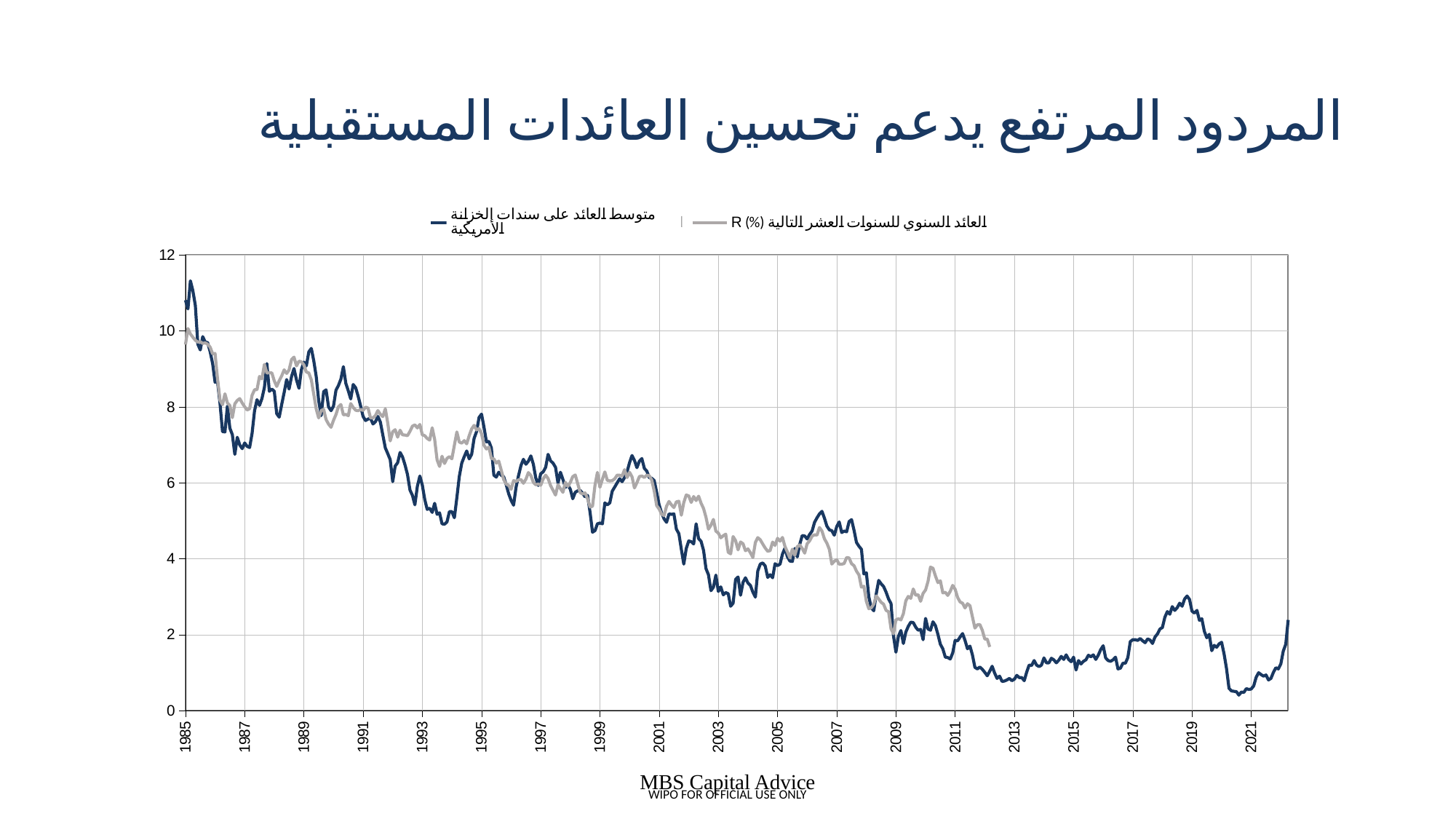

# المردود المرتفع يدعم تحسين العائدات المستقبلية

### Chart

| Category |  |  |
|---|---|---|
| 31078 | 10.81 | 9.641330748227347 |
| 31106 | 10.58 | 10.062464421500735 |
| 31135 | 11.32 | 9.92036907164308 |
| 31167 | 11.06 | 9.835499678645832 |
| 31198 | 10.67 | 9.752975947198166 |
| 31226 | 9.65 | 9.705803118195604 |
| 31259 | 9.5 | 9.716750064703959 |
| 31289 | 9.85 | 9.67152207397939 |
| 31320 | 9.71 | 9.687593034894675 |
| 31351 | 9.69 | 9.649593950730022 |
| 31380 | 9.45 | 9.572645231782957 |
| 31412 | 9.14 | 9.397018537634622 |
| 31443 | 8.65 | 9.406196374153964 |
| 31471 | 8.67 | 8.740380435450447 |
| 31502 | 8.09 | 8.17582478571947 |
| 31532 | 7.35 | 8.056685734139734 |
| 31562 | 7.34 | 8.344061503218654 |
| 31593 | 8.02 | 8.102794665817115 |
| 31624 | 7.44 | 8.035214830911741 |
| 31653 | 7.27 | 7.71717827043345 |
| 31685 | 6.75 | 8.080547946426591 |
| 31716 | 7.2 | 8.170239014741767 |
| 31744 | 7.0 | 8.218638104776517 |
| 31777 | 6.9 | 8.101678742881148 |
| 31807 | 7.05 | 8.003128177633954 |
| 31835 | 6.96 | 7.917635317832335 |
| 31867 | 6.93 | 7.950989343647137 |
| 31897 | 7.3 | 8.304071629534349 |
| 31926 | 7.9 | 8.452172317054064 |
| 31958 | 8.19 | 8.452723899955927 |
| 31989 | 8.04 | 8.801126554752713 |
| 32020 | 8.22 | 8.73706327668043 |
| 32050 | 8.51 | 9.11841640744457 |
| 32080 | 9.14 | 8.889472047224189 |
| 32111 | 8.41 | 8.89980886131218 |
| 32142 | 8.47 | 8.892759171290237 |
| 32171 | 8.41 | 8.685410203402881 |
| 32202 | 7.82 | 8.539561766613474 |
| 32233 | 7.73 | 8.6893804513779 |
| 32262 | 8.06 | 8.815409766546594 |
| 32294 | 8.38 | 8.976213470918353 |
| 32324 | 8.72 | 8.880156800512822 |
| 32353 | 8.47 | 8.971931749231274 |
| 32386 | 8.8 | 9.245369500784491 |
| 32416 | 9.01 | 9.310210693223198 |
| 32447 | 8.71 | 9.078601042347543 |
| 32477 | 8.49 | 9.203831706676297 |
| 32507 | 8.98 | 9.187810817575809 |
| 32539 | 9.18 | 9.107027084483676 |
| 32567 | 9.08 | 8.918308470267021 |
| 32598 | 9.45 | 8.89210033361421 |
| 32626 | 9.54 | 8.712717202496663 |
| 32659 | 9.22 | 8.340145219695259 |
| 32689 | 8.8 | 7.944341103167659 |
| 32720 | 8.17 | 7.709266216085027 |
| 32751 | 7.77 | 7.9013125780370075 |
| 32780 | 8.4 | 7.936127810765754 |
| 32812 | 8.45 | 7.666546440135534 |
| 32842 | 8.0 | 7.54655850884005 |
| 32871 | 7.9 | 7.462506936068294 |
| 32904 | 8.02 | 7.644821953171615 |
| 32932 | 8.44 | 7.799075061337788 |
| 32962 | 8.56 | 8.000632182779128 |
| 32993 | 8.73 | 8.063675720748748 |
| 33024 | 9.06 | 7.790617695185162 |
| 33053 | 8.62 | 7.801239516670265 |
| 33085 | 8.42 | 7.769968395109601 |
| 33116 | 8.21 | 8.08720616319654 |
| 33144 | 8.59 | 7.984079232887083 |
| 33177 | 8.5 | 7.911165040415511 |
| 33207 | 8.28 | 7.899963554424886 |
| 33238 | 8.02 | 7.9335567062712045 |
| 33269 | 7.75 | 7.904673675406542 |
| 33297 | 7.64 | 7.993517955373235 |
| 33326 | 7.68 | 7.96952574580547 |
| 33358 | 7.7 | 7.709710210413974 |
| 33389 | 7.55 | 7.708978321184418 |
| 33417 | 7.61 | 7.772592217118273 |
| 33450 | 7.75 | 7.902370974274703 |
| 33480 | 7.6 | 7.80568130474812 |
| 33511 | 7.26 | 7.745988525990839 |
| 33542 | 6.92 | 7.949283295855139 |
| 33571 | 6.77 | 7.5715573493452695 |
| 33603 | 6.61 | 7.103409461198652 |
| 33634 | 6.03 | 7.3446186799831 |
| 33662 | 6.44 | 7.4002690192424865 |
| 33694 | 6.53 | 7.203004449239799 |
| 33724 | 6.8 | 7.385475511583081 |
| 33753 | 6.68 | 7.2639235169633025 |
| 33785 | 6.47 | 7.257911956654908 |
| 33816 | 6.22 | 7.242931254011566 |
| 33847 | 5.81 | 7.356665142282864 |
| 33877 | 5.67 | 7.491802166378676 |
| 33907 | 5.42 | 7.5270597989463965 |
| 33938 | 5.91 | 7.446297158544127 |
| 33969 | 6.18 | 7.537750198108654 |
| 33998 | 5.94 | 7.26481237405649 |
| 34026 | 5.56 | 7.2420306463831565 |
| 34059 | 5.3 | 7.167945239646102 |
| 34089 | 5.33 | 7.125016377729025 |
| 34120 | 5.22 | 7.449811906420848 |
| 34150 | 5.46 | 7.144400792623102 |
| 34180 | 5.17 | 6.603232442650125 |
| 34212 | 5.21 | 6.432928294790187 |
| 34242 | 4.92 | 6.700121110845174 |
| 34271 | 4.91 | 6.510983118033977 |
| 34303 | 4.97 | 6.6436271453193 |
| 34334 | 5.24 | 6.690004183425756 |
| 34365 | 5.24 | 6.633843755467112 |
| 34393 | 5.08 | 6.988559452241333 |
| 34424 | 5.61 | 7.340077080101409 |
| 34453 | 6.17 | 7.072673532253219 |
| 34485 | 6.52 | 7.046363854643673 |
| 34515 | 6.69 | 7.112017216939108 |
| 34544 | 6.84 | 7.026741518656252 |
| 34577 | 6.63 | 7.241407395538005 |
| 34607 | 6.75 | 7.419133725635987 |
| 34638 | 7.17 | 7.513548166541284 |
| 34668 | 7.35 | 7.393993290228281 |
| 34698 | 7.72 | 7.427726210967393 |
| 34730 | 7.81 | 7.298416672487036 |
| 34758 | 7.47 | 6.989785781697307 |
| 34789 | 7.08 | 6.891650930160182 |
| 34817 | 7.09 | 6.940593966494362 |
| 34850 | 6.92 | 6.645489685805913 |
| 34880 | 6.2 | 6.629729805901746 |
| 34911 | 6.15 | 6.520547856772723 |
| 34942 | 6.28 | 6.572212550643314 |
| 34971 | 6.2 | 6.334301769903547 |
| 35003 | 6.16 | 6.086146460632619 |
| 35033 | 5.95 | 5.968345696200899 |
| 35062 | 5.71 | 5.928603274376698 |
| 35095 | 5.54 | 5.828232366179805 |
| 35124 | 5.41 | 6.058472786900012 |
| 35153 | 5.88 | 6.039060796654283 |
| 35185 | 6.19 | 6.078119686705179 |
| 35216 | 6.46 | 6.086412460270267 |
| 35244 | 6.62 | 5.987415651810352 |
| 35277 | 6.49 | 6.094871165040658 |
| 35307 | 6.57 | 6.270170386505086 |
| 35338 | 6.71 | 6.1948070626108205 |
| 35369 | 6.49 | 6.012765728463847 |
| 35398 | 6.13 | 5.946913402192308 |
| 35430 | 5.93 | 5.968825707691309 |
| 35461 | 6.24 | 5.934599976781115 |
| 35489 | 6.29 | 6.104371446185127 |
| 35520 | 6.41 | 6.202259632304873 |
| 35550 | 6.75 | 6.113477706829215 |
| 35580 | 6.58 | 5.927132453980505 |
| 35611 | 6.52 | 5.804032498517287 |
| 35642 | 6.41 | 5.677063118678376 |
| 35671 | 5.99 | 5.95114844701736 |
| 35703 | 6.28 | 5.846934682872444 |
| 35734 | 6.09 | 5.749920044696836 |
| 35762 | 5.88 | 6.0119823446085405 |
| 35795 | 5.94 | 5.906972798700053 |
| 35825 | 5.83 | 6.012017239149898 |
| 35853 | 5.58 | 6.163998054267481 |
| 35885 | 5.75 | 6.206644657903482 |
| 35915 | 5.79 | 5.976001132713222 |
| 35944 | 5.8 | 5.73955445809429 |
| 35976 | 5.72 | 5.704435760819294 |
| 36007 | 5.63 | 5.732393627588877 |
| 36038 | 5.67 | 5.5824930025508195 |
| 36068 | 5.22 | 5.362607015519089 |
| 36098 | 4.7 | 5.383545730747002 |
| 36129 | 4.74 | 5.938689692714135 |
| 36160 | 4.92 | 6.275447180914398 |
| 36189 | 4.94 | 5.881766501504316 |
| 36217 | 4.92 | 6.096010480105576 |
| 36250 | 5.47 | 6.287112637602604 |
| 36280 | 5.42 | 6.063004081123168 |
| 36311 | 5.47 | 6.053753366608831 |
| 36341 | 5.78 | 6.058086160190541 |
| 36371 | 5.89 | 6.10742701307376 |
| 36403 | 6.0 | 6.203413880985707 |
| 36433 | 6.11 | 6.199982049740655 |
| 36462 | 6.03 | 6.180592436665933 |
| 36494 | 6.14 | 6.347227851485073 |
| 36525 | 6.29 | 6.138852742981001 |
| 36556 | 6.53 | 6.2783265028056405 |
| 36585 | 6.72 | 6.159817322720926 |
| 36616 | 6.59 | 5.864065723718198 |
| 36644 | 6.4 | 6.003631228040263 |
| 36677 | 6.57 | 6.165870884253778 |
| 36707 | 6.64 | 6.180468652347912 |
| 36738 | 6.38 | 6.143888968826786 |
| 36769 | 6.31 | 6.200293945349912 |
| 36798 | 6.14 | 6.190856339700204 |
| 36830 | 6.12 | 6.07076667475998 |
| 36860 | 6.06 | 5.783837367347445 |
| 36889 | 5.75 | 5.398835571893642 |
| 36922 | 5.42 | 5.311486323768662 |
| 36950 | 5.21 | 5.175842934805502 |
| 36980 | 5.05 | 5.135206823603184 |
| 37011 | 4.96 | 5.385192439232924 |
| 37042 | 5.18 | 5.509088248634612 |
| 37071 | 5.17 | 5.418877251986601 |
| 37103 | 5.18 | 5.34817983533722 |
| 37134 | 4.78 | 5.498580884231032 |
| 37162 | 4.66 | 5.514186550626832 |
| 37195 | 4.25 | 5.146212296882496 |
| 37225 | 3.86 | 5.4816016898618045 |
| 37256 | 4.27 | 5.679653716490662 |
| 37287 | 4.47 | 5.654820388861822 |
| 37315 | 4.45 | 5.482246757443292 |
| 37344 | 4.39 | 5.639156459093016 |
| 37376 | 4.92 | 5.532886247873606 |
| 37407 | 4.53 | 5.647903212998926 |
| 37435 | 4.46 | 5.465025333484007 |
| 37468 | 4.22 | 5.32350836997928 |
| 37498 | 3.74 | 5.0905517212851805 |
| 37529 | 3.58 | 4.7790834264713595 |
| 37560 | 3.16 | 4.8823528848241295 |
| 37589 | 3.25 | 5.035692570483846 |
| 37621 | 3.57 | 4.726934379099561 |
| 37652 | 3.14 | 4.677146624266655 |
| 37680 | 3.26 | 4.551641093654851 |
| 37711 | 3.05 | 4.606225413311279 |
| 37741 | 3.11 | 4.648315669109834 |
| 37771 | 3.08 | 4.171638969635566 |
| 37802 | 2.75 | 4.1296274975954645 |
| 37833 | 2.83 | 4.58515543335885 |
| 37862 | 3.46 | 4.475218202084648 |
| 37894 | 3.52 | 4.235425524814772 |
| 37925 | 3.04 | 4.442827853922694 |
| 37953 | 3.38 | 4.395211694963336 |
| 37986 | 3.5 | 4.211883348668266 |
| 38016 | 3.36 | 4.2596908029085085 |
| 38044 | 3.3 | 4.159676429079369 |
| 38077 | 3.12 | 4.03310041234235 |
| 38107 | 2.99 | 4.428709683010723 |
| 38138 | 3.68 | 4.557179463808097 |
| 38168 | 3.86 | 4.499488745328776 |
| 38198 | 3.89 | 4.388935683894715 |
| 38230 | 3.81 | 4.281837548039718 |
| 38260 | 3.51 | 4.198337580746212 |
| 38289 | 3.58 | 4.215264873377109 |
| 38321 | 3.5 | 4.438700818114796 |
| 38352 | 3.87 | 4.350918805414807 |
| 38383 | 3.82 | 4.539352564886713 |
| 38411 | 3.86 | 4.463437065334162 |
| 38442 | 4.12 | 4.5612571541188345 |
| 38471 | 4.28 | 4.326216447135195 |
| 38503 | 4.05 | 4.179134745402408 |
| 38533 | 3.94 | 4.024228473690201 |
| 38562 | 3.93 | 4.251566647896382 |
| 38595 | 4.27 | 4.090720122084264 |
| 38625 | 4.05 | 4.318141588879598 |
| 38656 | 4.38 | 4.36381261755065 |
| 38686 | 4.61 | 4.269804174720051 |
| 38716 | 4.6 | 4.147763282367947 |
| 38748 | 4.52 | 4.395298992290293 |
| 38776 | 4.64 | 4.470259023868948 |
| 38807 | 4.73 | 4.597586946173649 |
| 38835 | 4.96 | 4.63017685243841 |
| 38868 | 5.08 | 4.625052952757656 |
| 38898 | 5.18 | 4.822509240137208 |
| 38929 | 5.25 | 4.732409281043061 |
| 38960 | 5.07 | 4.523435503181105 |
| 38989 | 4.86 | 4.412308176967699 |
| 39021 | 4.76 | 4.245293700729775 |
| 39051 | 4.74 | 3.860372761107911 |
| 39080 | 4.62 | 3.934278122411854 |
| 39113 | 4.85 | 3.9751838041193253 |
| 39141 | 4.97 | 3.855017132936254 |
| 39171 | 4.69 | 3.8574448296849795 |
| 39202 | 4.73 | 3.873727555090653 |
| 39233 | 4.71 | 4.033055503147892 |
| 39262 | 4.98 | 4.0216616434189945 |
| 39294 | 5.03 | 3.8692297453748097 |
| 39325 | 4.75 | 3.81808566114978 |
| 39353 | 4.43 | 3.6736194220844 |
| 39386 | 4.33 | 3.5768085181878035 |
| 39416 | 4.25 | 3.253160776158026 |
| 39447 | 3.6 | 3.2769102889727435 |
| 39478 | 3.63 | 2.87808293559371 |
| 39507 | 3.0 | 2.6859987559307825 |
| 39538 | 2.71 | 2.709264283989768 |
| 39568 | 2.63 | 2.8056293041247073 |
| 39598 | 3.08 | 3.022386066561154 |
| 39629 | 3.43 | 2.94024470931582 |
| 39660 | 3.34 | 2.8531015933579056 |
| 39689 | 3.27 | 2.8037684158308593 |
| 39721 | 3.12 | 2.6402324338615557 |
| 39752 | 2.94 | 2.606145073127422 |
| 39780 | 2.82 | 2.155561491773298 |
| 39813 | 1.97 | 2.0272373198883855 |
| 39843 | 1.54 | 2.3920819560704984 |
| 39871 | 1.96 | 2.4202092782355464 |
| 39903 | 2.11 | 2.388838295381362 |
| 39933 | 1.77 | 2.5535412796208163 |
| 39962 | 2.07 | 2.8929438038463218 |
| 39994 | 2.22 | 3.0078356833795397 |
| 40025 | 2.33 | 2.957760884263962 |
| 40056 | 2.32 | 3.2040919825339245 |
| 40086 | 2.2 | 3.039817287675902 |
| 40116 | 2.12 | 3.053326418775427 |
| 40147 | 2.14 | 2.8807720011193823 |
| 40178 | 1.87 | 3.090143473774191 |
| 40207 | 2.43 | 3.1792789562902897 |
| 40235 | 2.15 | 3.4057098972541553 |
| 40268 | 2.12 | 3.78048229734722 |
| 40298 | 2.34 | 3.7495700667577125 |
| 40329 | 2.24 | 3.5486050569023035 |
| 40359 | 2.01 | 3.3712288463550095 |
| 40389 | 1.75 | 3.4191135339616068 |
| 40421 | 1.63 | 3.1021361145456012 |
| 40451 | 1.41 | 3.116053300904454 |
| 40480 | 1.4 | 3.035784842327999 |
| 40512 | 1.36 | 3.1434088736286014 |
| 40543 | 1.52 | 3.299520026615909 |
| 40574 | 1.85 | 3.1959625461923054 |
| 40602 | 1.84 | 2.979573630732162 |
| 40633 | 1.94 | 2.863206350606305 |
| 40662 | 2.03 | 2.828431415099871 |
| 40694 | 1.85 | 2.704879110953115 |
| 40724 | 1.63 | 2.8174693445628236 |
| 40753 | 1.7 | 2.7648215360495527 |
| 40786 | 1.47 | 2.4715820483278037 |
| 40816 | 1.14 | 2.1750242739790053 |
| 40847 | 1.1 | 2.2605914910202074 |
| 40877 | 1.15 | 2.268946269431595 |
| 40907 | 1.09 | 2.1183863645454863 |
| 40939 | 1.01 | 1.88713081257103 |
| 40968 | 0.92 | 1.8837410970647 |
| 40998 | 1.04 | 1.6777308356342786 |
| 41029 | 1.17 | None |
| 41060 | 0.99 | None |
| 41089 | 0.85 | None |
| 41121 | 0.91 | None |
| 41152 | 0.77 | None |
| 41180 | 0.78 | None |
| 41213 | 0.81 | None |
| 41243 | 0.85 | None |
| 41274 | 0.79 | None |
| 41305 | 0.83 | None |
| 41333 | 0.93 | None |
| 41362 | 0.87 | None |
| 41394 | 0.87 | None |
| 41425 | 0.79 | None |
| 41453 | 1.02 | None |
| 41486 | 1.2 | None |
| 41516 | 1.19 | None |
| 41547 | 1.32 | None |
| 41578 | 1.2 | None |
| 41607 | 1.16 | None |
| 41639 | 1.2 | None |
| 41670 | 1.39 | None |
| 41698 | 1.26 | None |
| 41729 | 1.26 | None |
| 41759 | 1.38 | None |
| 41789 | 1.34 | None |
| 41820 | 1.26 | None |
| 41851 | 1.33 | None |
| 41880 | 1.43 | None |
| 41912 | 1.35 | None |
| 41943 | 1.47 | None |
| 41971 | 1.35 | None |
| 42004 | 1.29 | None |
| 42034 | 1.41 | None |
| 42062 | 1.07 | None |
| 42094 | 1.32 | None |
| 42124 | 1.23 | None |
| 42153 | 1.3 | None |
| 42185 | 1.34 | None |
| 42216 | 1.46 | None |
| 42247 | 1.42 | None |
| 42277 | 1.47 | None |
| 42307 | 1.35 | None |
| 42338 | 1.46 | None |
| 42369 | 1.61 | None |
| 42398 | 1.71 | None |
| 42429 | 1.39 | None |
| 42460 | 1.32 | None |
| 42489 | 1.3 | None |
| 42521 | 1.34 | None |
| 42551 | 1.41 | None |
| 42580 | 1.1 | None |
| 42613 | 1.12 | None |
| 42643 | 1.25 | None |
| 42674 | 1.25 | None |
| 42704 | 1.4 | None |
| 42734 | 1.82 | None |
| 42766 | 1.87 | None |
| 42794 | 1.87 | None |
| 42825 | 1.85 | None |
| 42853 | 1.9 | None |
| 42886 | 1.84 | None |
| 42916 | 1.79 | None |
| 42947 | 1.89 | None |
| 42978 | 1.86 | None |
| 43007 | 1.77 | None |
| 43039 | 1.94 | None |
| 43069 | 2.02 | None |
| 43098 | 2.15 | None |
| 43131 | 2.19 | None |
| 43159 | 2.46 | None |
| 43189 | 2.61 | None |
| 43220 | 2.54 | None |
| 43251 | 2.74 | None |
| 43280 | 2.64 | None |
| 43312 | 2.71 | None |
| 43343 | 2.83 | None |
| 43371 | 2.75 | None |
| 43404 | 2.94 | None |
| 43434 | 3.02 | None |
| 43465 | 2.93 | None |
| 43496 | 2.62 | None |
| 43524 | 2.57 | None |
| 43553 | 2.64 | None |
| 43585 | 2.38 | None |
| 43616 | 2.42 | None |
| 43644 | 2.09 | None |
| 43677 | 1.92 | None |
| 43707 | 2.01 | None |
| 43738 | 1.58 | None |
| 43769 | 1.72 | None |
| 43798 | 1.67 | None |
| 43830 | 1.76 | None |
| 43861 | 1.8 | None |
| 43889 | 1.49 | None |
| 43921 | 1.11 | None |
| 43951 | 0.59 | None |
| 43980 | 0.52 | None |
| 44012 | 0.51 | None |
| 44043 | 0.5 | None |
| 44074 | 0.41 | None |
| 44104 | 0.49 | None |
| 44134 | 0.48 | None |
| 44165 | 0.58 | None |
| 44196 | 0.56 | None |
| 44225 | 0.57 | None |
| 44253 | 0.65 | None |
| 44286 | 0.88 | None |
| 44316 | 1.0 | None |
| 44347 | 0.95 | None |
| 44377 | 0.91 | None |
| 44407 | 0.94 | None |
| 44439 | 0.81 | None |
| 44469 | 0.85 | None |
| 44498 | 1.01 | None |
| 44530 | 1.13 | None |
| 44561 | 1.1 | None |
| 44592 | 1.23 | None |
| 44620 | 1.57 | None |
| 44651 | 1.75 | None |
| 44680 | 2.39 | None |
| 44712 | 2.86 | None |
|  | None | None |
|  | None | None |
|  | None | None |
|  | None | None |
|  | None | None |
|  | None | None |
|  | None | None |
|  | None | None |
|  | None | None |
|  | None | None |
|  | None | None |
|  | None | None |
|  | None | None |
|  | None | None |
|  | None | None |
|  | None | None |
|  | None | None |
|  | None | None |
|  | None | None |
|  | None | None |
|  | None | None |
|  | None | None |
|  | None | None |
|  | None | None |
|  | None | None |
|  | None | None |
|  | None | None |
|  | None | None |
|  | None | None |
|  | None | None |
|  | None | None |
|  | None | None |
|  | None | None |
|  | None | None |
|  | None | None |
|  | None | None |
|  | None | None |
|  | None | None |
|  | None | None |
|  | None | None |
|  | None | None |
|  | None | None |
|  | None | None |
|  | None | None |
|  | None | None |
|  | None | None |
|  | None | None |
|  | None | None |
|  | None | None |
|  | None | None |
|  | None | None |
|  | None | None |
|  | None | None |
|  | None | None |
|  | None | None |
|  | None | None |
|  | None | None |
|  | None | None |
|  | None | None |
|  | None | None |
|  | None | None |
|  | None | None |
|  | None | None |
|  | None | None |
|  | None | None |
|  | None | None |
|  | None | None |
|  | None | None |
|  | None | None |
|  | None | None |
|  | None | None |
|  | None | None |
|  | None | None |
|  | None | None |
|  | None | None |
|  | None | None |
|  | None | None |
|  | None | None |
|  | None | None |
|  | None | None |
|  | None | None |
|  | None | None |
|  | None | None |
|  | None | None |
|  | None | None |
|  | None | None |
MBS Capital Advice